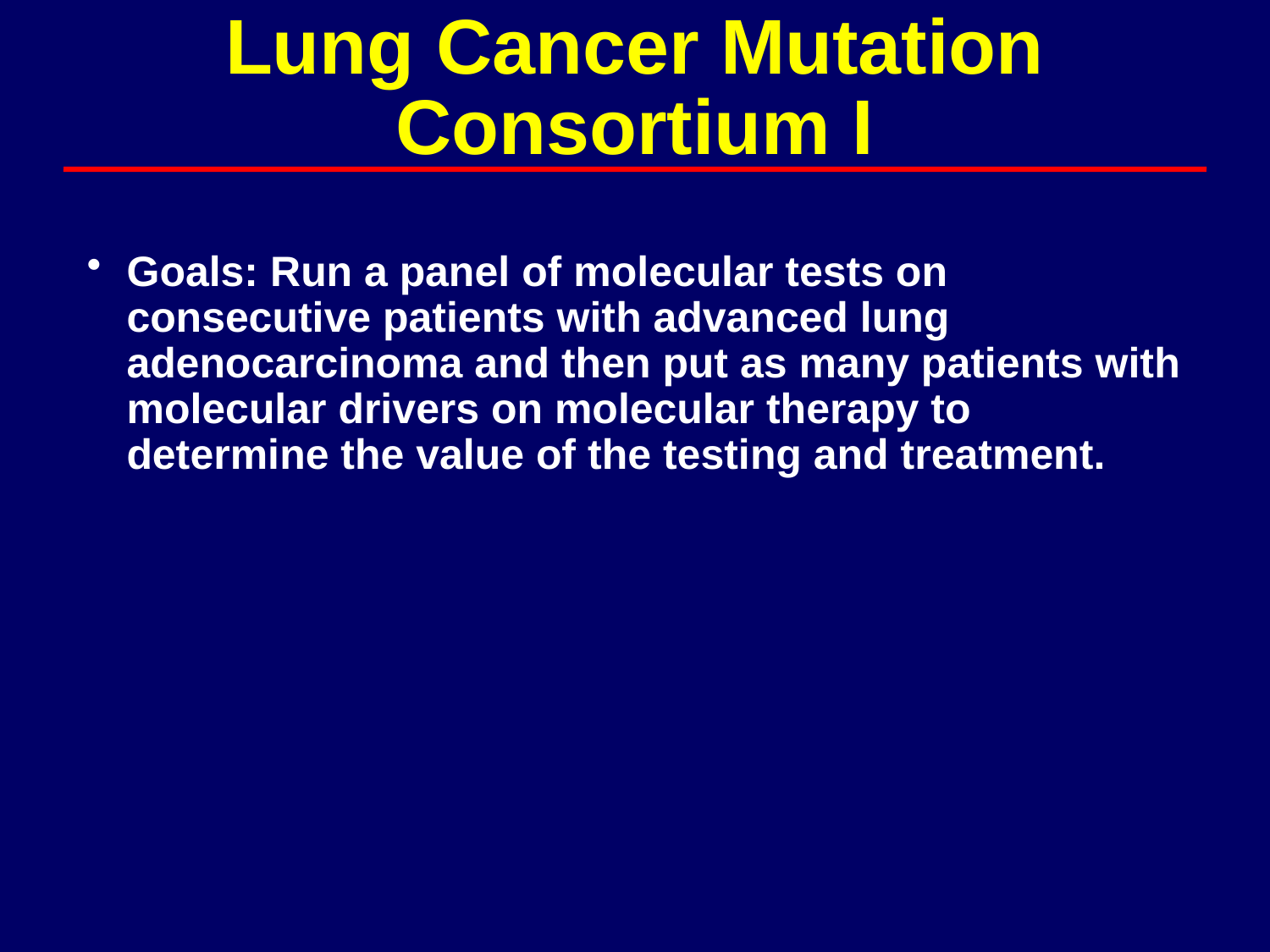

# Lung Cancer Mutation Consortium I

Goals: Run a panel of molecular tests on consecutive patients with advanced lung adenocarcinoma and then put as many patients with molecular drivers on molecular therapy to determine the value of the testing and treatment.